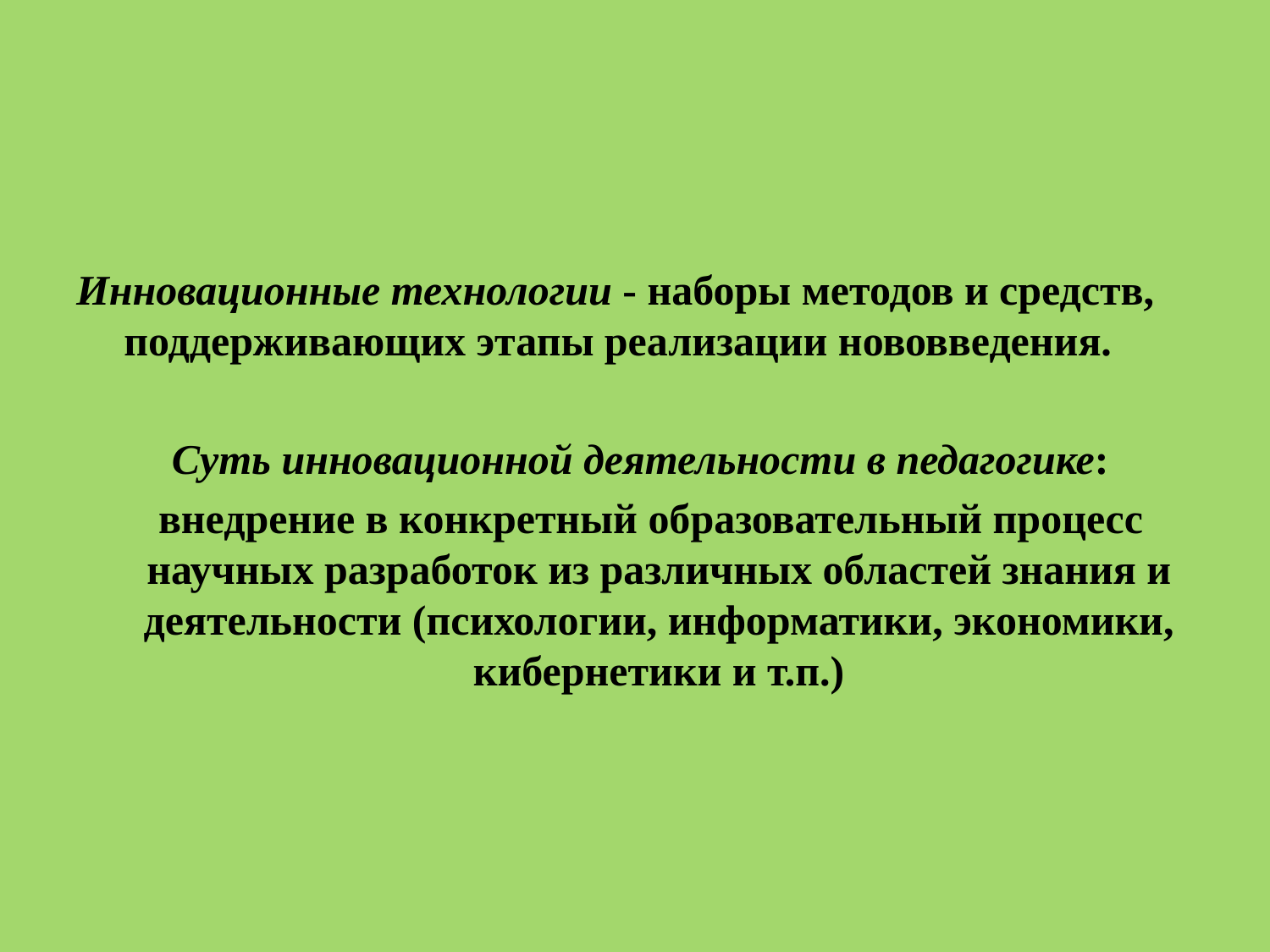

#

Инновационные технологии - наборы методов и средств, поддерживающих этапы реализации нововведения.

  Суть инновационной деятельности в педагогике:
   внедрение в конкретный образовательный процесс научных разработок из различных областей знания и деятельности (психологии, информатики, экономики, кибернетики и т.п.)